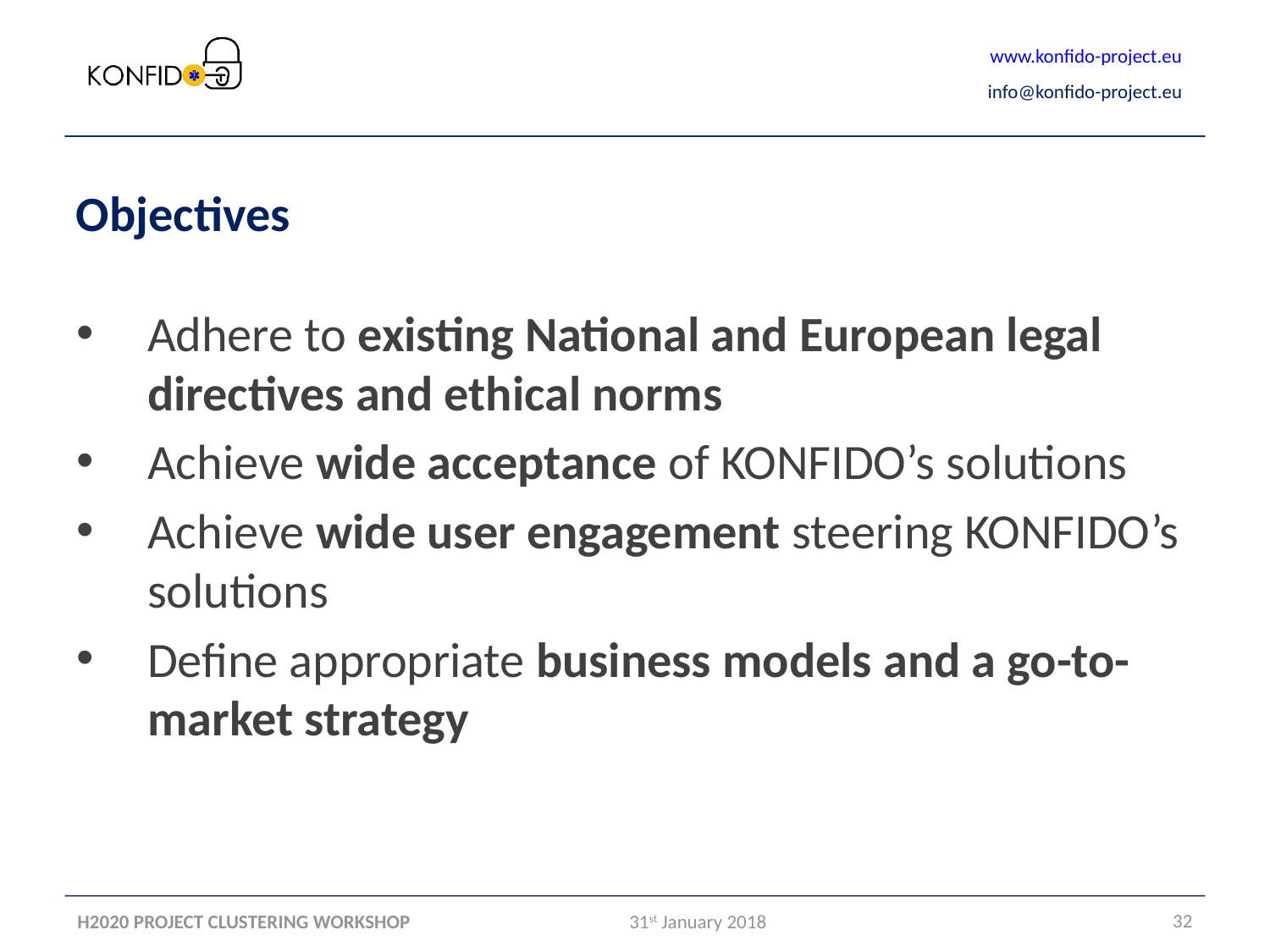

Objectives
Adhere to existing National and European legal directives and ethical norms
Achieve wide acceptance of KONFIDO’s solutions
Achieve wide user engagement steering KONFIDO’s solutions
Define appropriate business models and a go-to-market strategy
H2020 PROJECT CLUSTERING WORKSHOP
32
31st January 2018